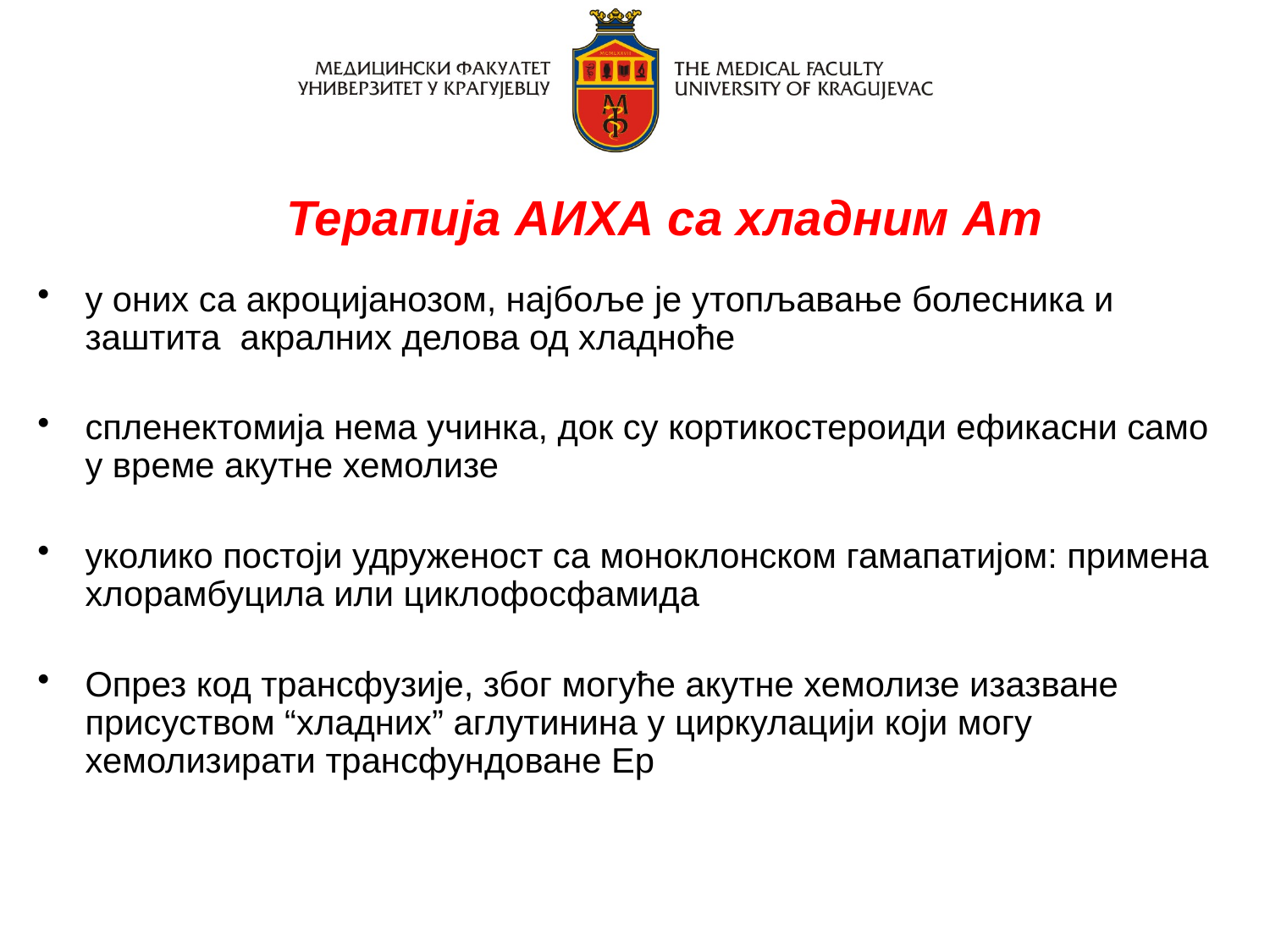

Терапија АИХА са хладним Ат
у оних са акроцијанозом, најбоље је утопљавање болесника и заштита  акралних делова од хладноће

спленектомија нема учинка, док су кортикостероиди ефикасни само у време акутне хемолизе

уколико постоји удруженост са моноклонском гамапатијом: примена хлорамбуцила или циклофосфамида

Опрез код трансфузије, због могуће акутне хемолизе изазване присуством “хладних” аглутинина у циркулацији који могу хемолизирати трансфундоване Ер